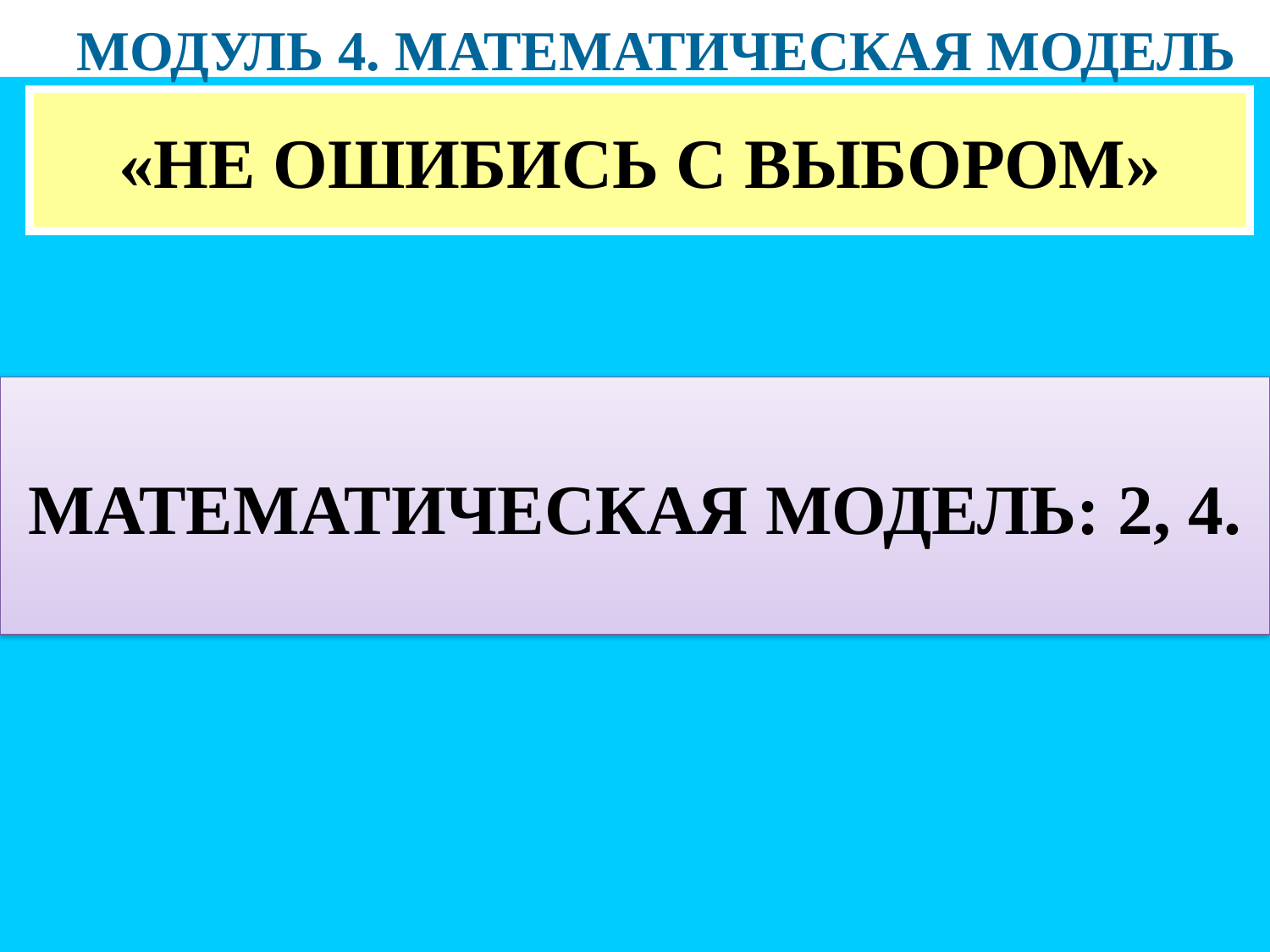

МОДУЛЬ 4. МАТЕМАТИЧЕСКАЯ МОДЕЛЬ

«НЕ ОШИБИСЬ С ВЫБОРОМ»
МАТЕМАТИЧЕСКАЯ МОДЕЛЬ: 2, 4.